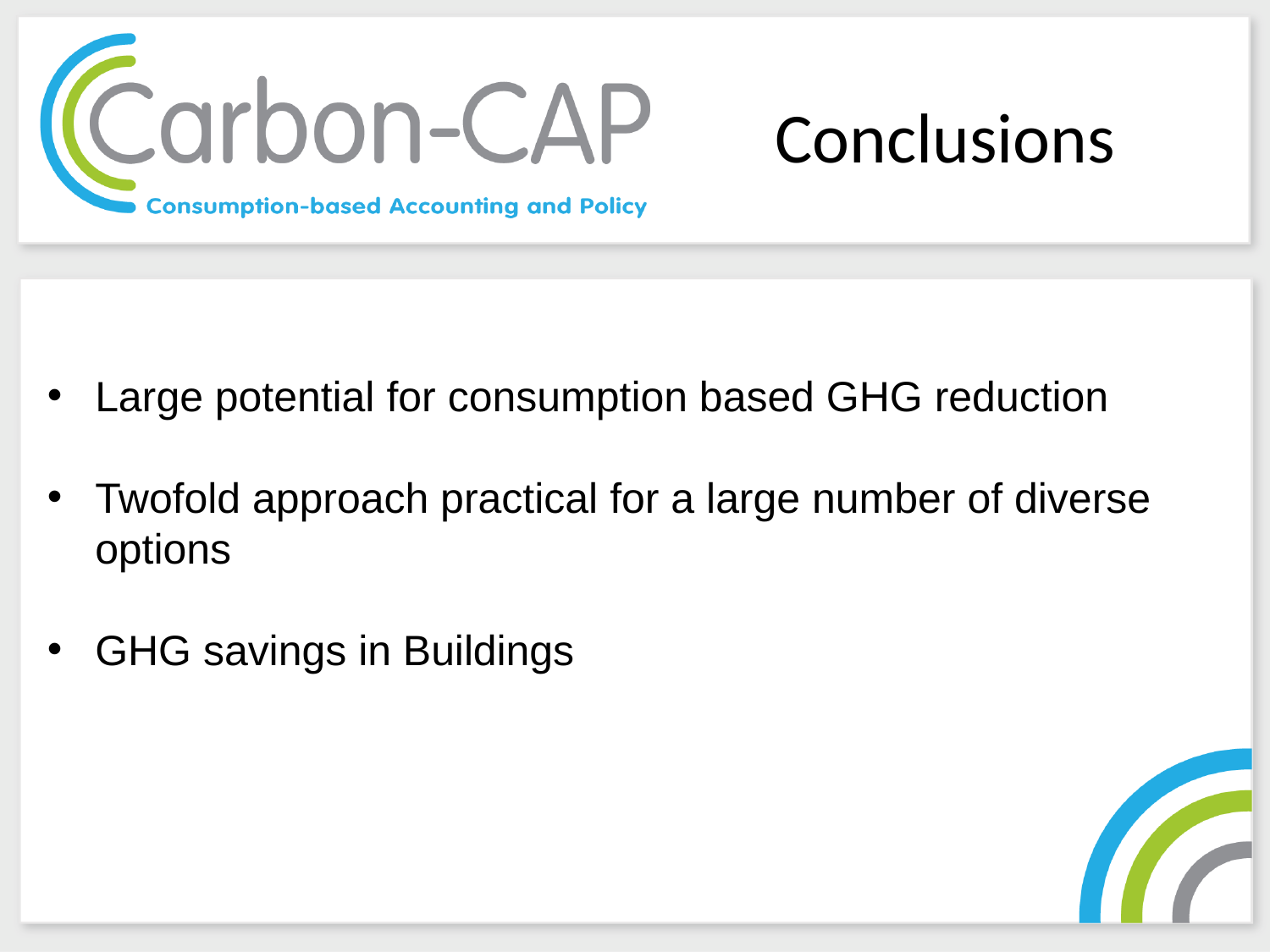

Conclusions

Large potential for consumption based GHG reduction

Twofold approach practical for a large number of diverse options

GHG savings in Buildings